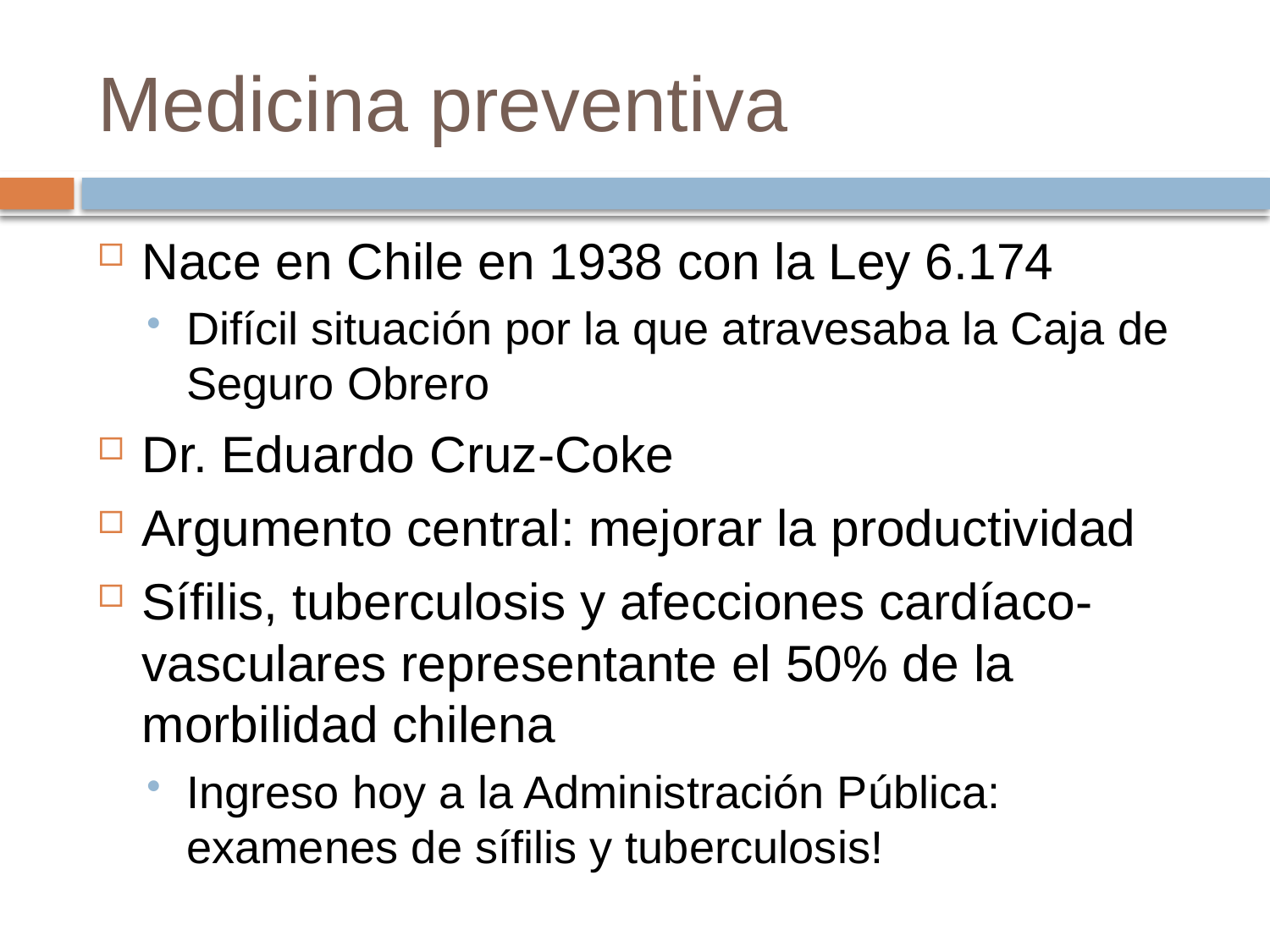

# Medicina preventiva
Nace en Chile en 1938 con la Ley 6.174
Difícil situación por la que atravesaba la Caja de Seguro Obrero
Dr. Eduardo Cruz-Coke
Argumento central: mejorar la productividad
Sífilis, tuberculosis y afecciones cardíaco-vasculares representante el 50% de la morbilidad chilena
Ingreso hoy a la Administración Pública: examenes de sífilis y tuberculosis!